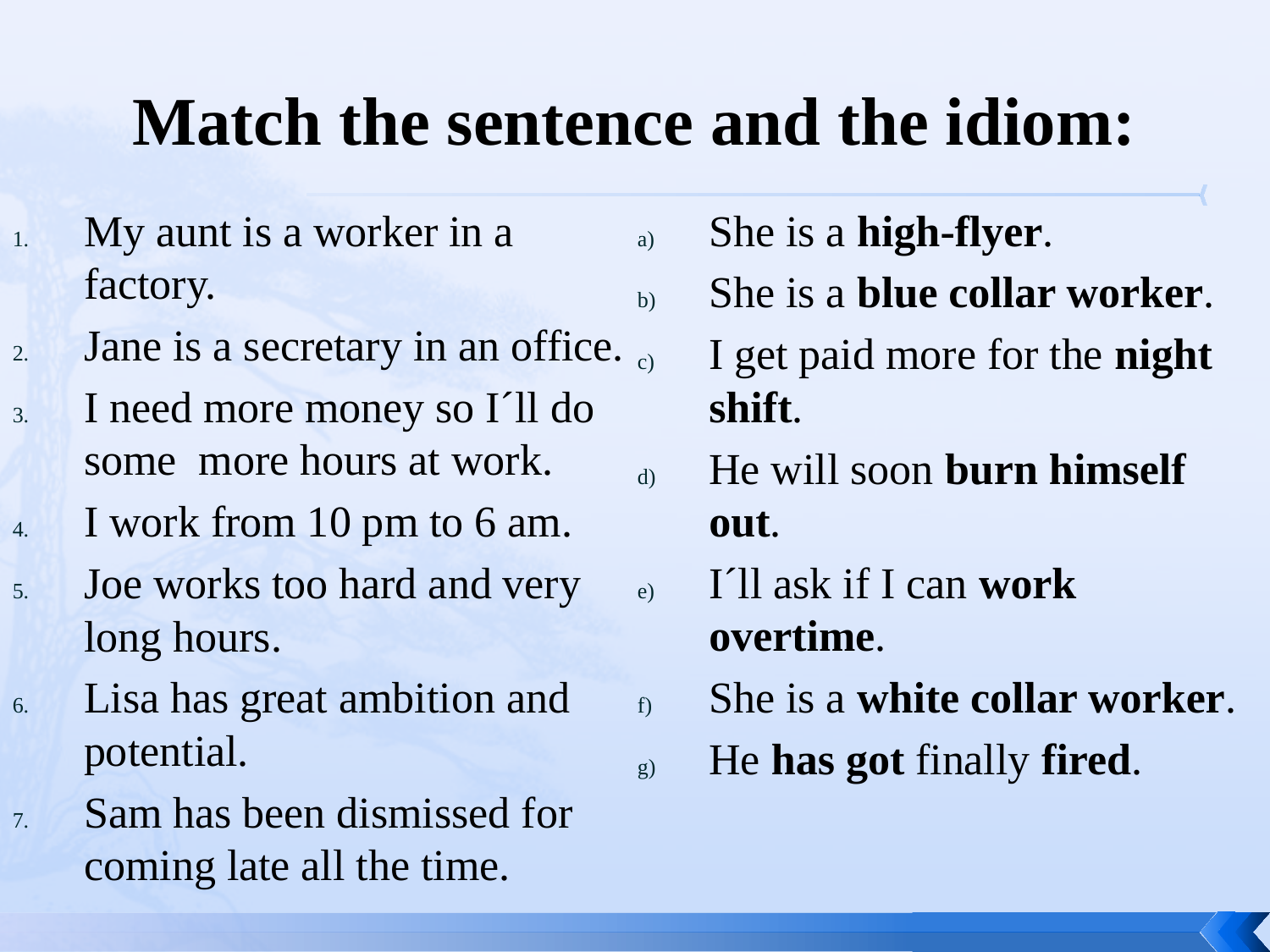

# Match the sentence and the idiom:
My aunt is a worker in a factory.
Jane is a secretary in an office.
I need more money so I´ll do some  more hours at work.
I work from 10 pm to 6 am.
Joe works too hard and very long hours.
Lisa has great ambition and potential.
Sam has been dismissed for coming late all the time.
She is a high-flyer.
She is a blue collar worker.
I get paid more for the night shift.
He will soon burn himself out.
I´ll ask if I can work overtime.
She is a white collar worker.
He has got finally fired.